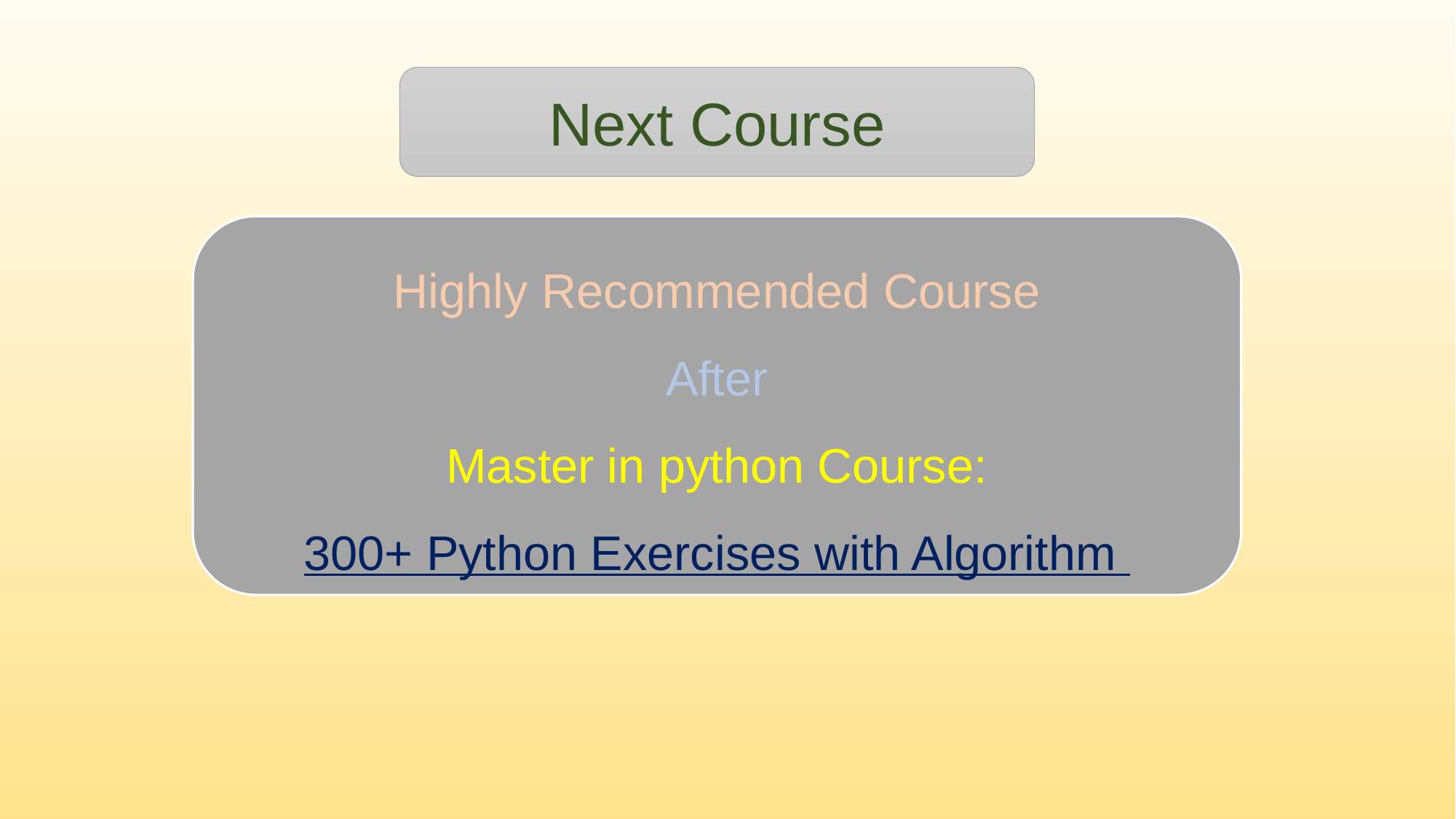

Next Course
Highly Recommended Course
 After
Master in python Course:
300+ Python Exercises with Algorithm